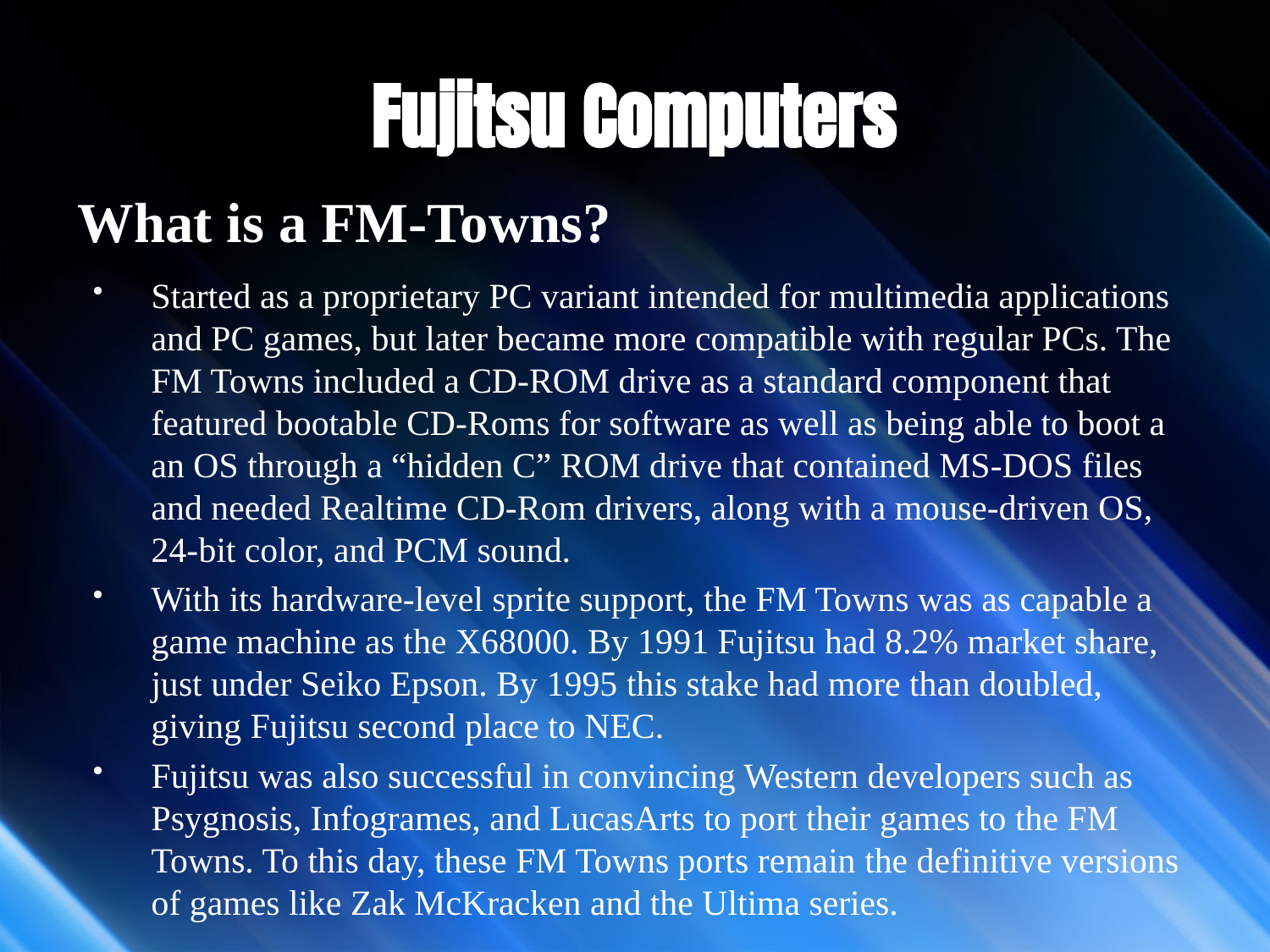

# Fujitsu Computers
What is a FM-Towns?
Started as a proprietary PC variant intended for multimedia applications and PC games, but later became more compatible with regular PCs. The FM Towns included a CD-ROM drive as a standard component that featured bootable CD-Roms for software as well as being able to boot a an OS through a “hidden C” ROM drive that contained MS-DOS files and needed Realtime CD-Rom drivers, along with a mouse-driven OS, 24-bit color, and PCM sound.
With its hardware-level sprite support, the FM Towns was as capable a game machine as the X68000. By 1991 Fujitsu had 8.2% market share, just under Seiko Epson. By 1995 this stake had more than doubled, giving Fujitsu second place to NEC.
Fujitsu was also successful in convincing Western developers such as Psygnosis, Infogrames, and LucasArts to port their games to the FM Towns. To this day, these FM Towns ports remain the definitive versions of games like Zak McKracken and the Ultima series.